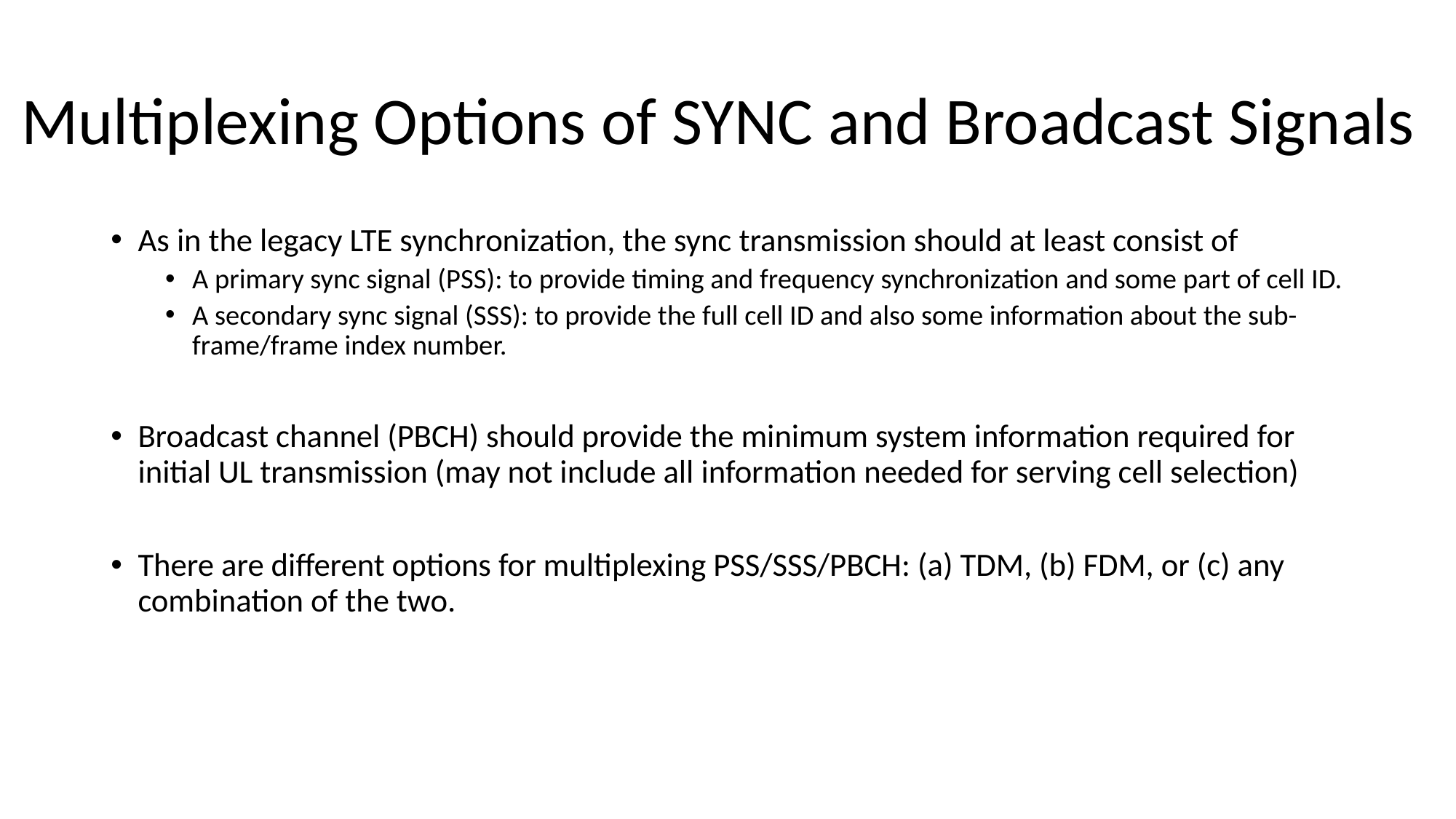

# Multiplexing Options of SYNC and Broadcast Signals
As in the legacy LTE synchronization, the sync transmission should at least consist of
A primary sync signal (PSS): to provide timing and frequency synchronization and some part of cell ID.
A secondary sync signal (SSS): to provide the full cell ID and also some information about the sub-frame/frame index number.

Broadcast channel (PBCH) should provide the minimum system information required for initial UL transmission (may not include all information needed for serving cell selection)

There are different options for multiplexing PSS/SSS/PBCH: (a) TDM, (b) FDM, or (c) any combination of the two.